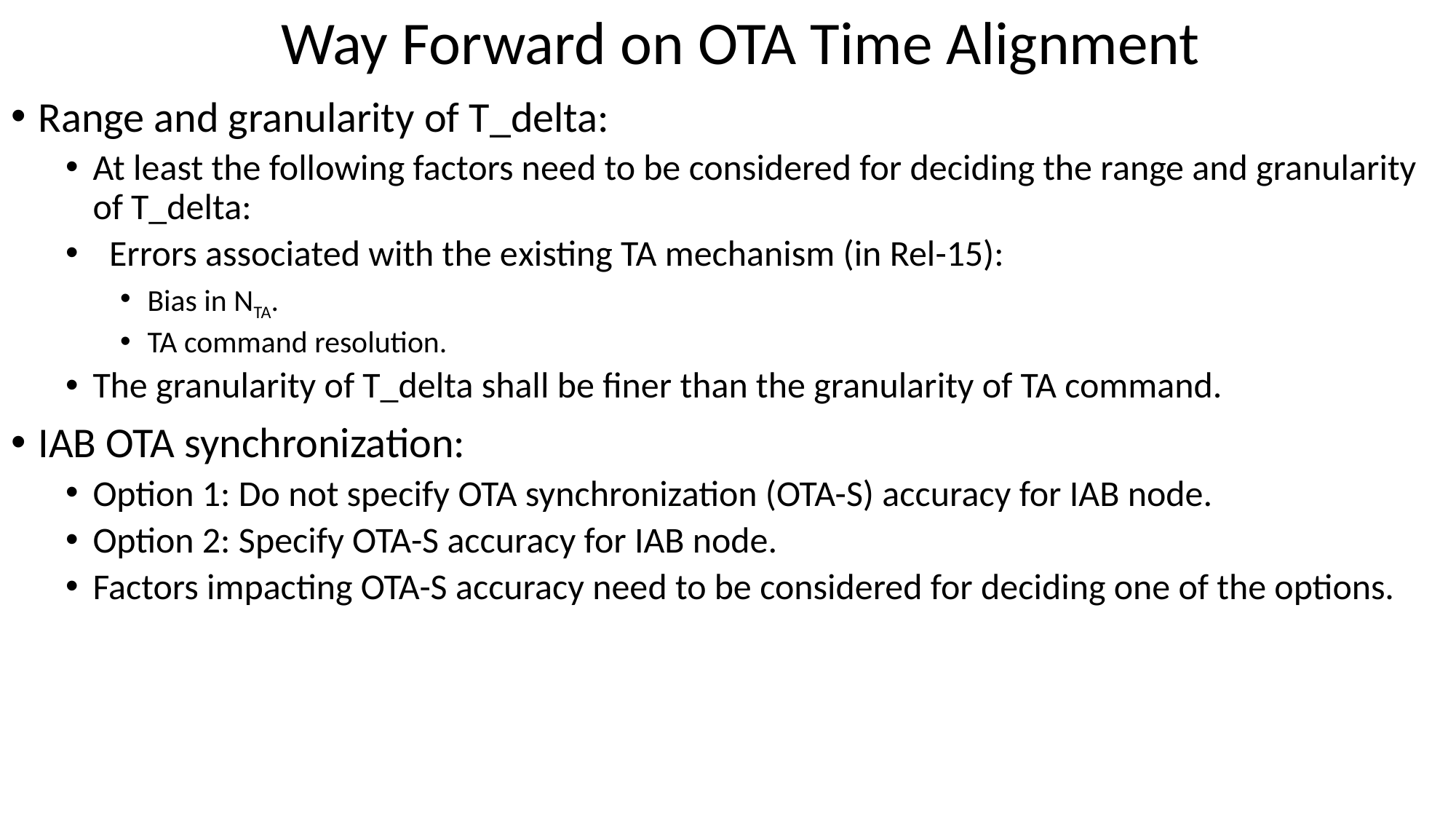

# Way Forward on OTA Time Alignment
Range and granularity of T_delta:
At least the following factors need to be considered for deciding the range and granularity of T_delta:
  Errors associated with the existing TA mechanism (in Rel-15):
Bias in NTA.
TA command resolution.
The granularity of T_delta shall be finer than the granularity of TA command.
IAB OTA synchronization:
Option 1: Do not specify OTA synchronization (OTA-S) accuracy for IAB node.
Option 2: Specify OTA-S accuracy for IAB node.
Factors impacting OTA-S accuracy need to be considered for deciding one of the options.